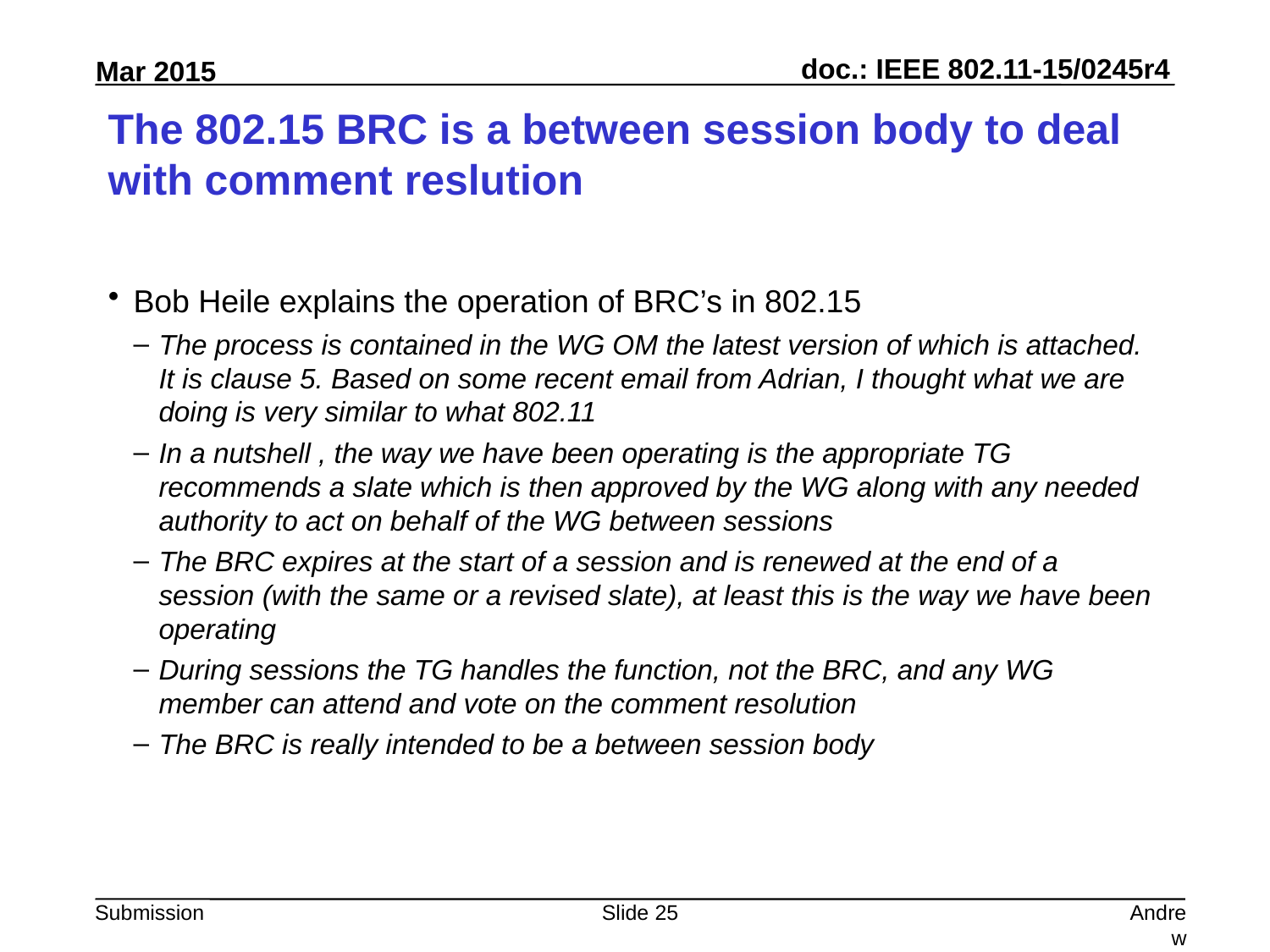

# The 802.15 BRC is a between session body to deal with comment reslution
Bob Heile explains the operation of BRC’s in 802.15
The process is contained in the WG OM the latest version of which is attached. It is clause 5. Based on some recent email from Adrian, I thought what we are doing is very similar to what 802.11
In a nutshell , the way we have been operating is the appropriate TG recommends a slate which is then approved by the WG along with any needed authority to act on behalf of the WG between sessions
The BRC expires at the start of a session and is renewed at the end of a session (with the same or a revised slate), at least this is the way we have been operating
During sessions the TG handles the function, not the BRC, and any WG member can attend and vote on the comment resolution
The BRC is really intended to be a between session body
Slide 25
Andrew Myles, Cisco